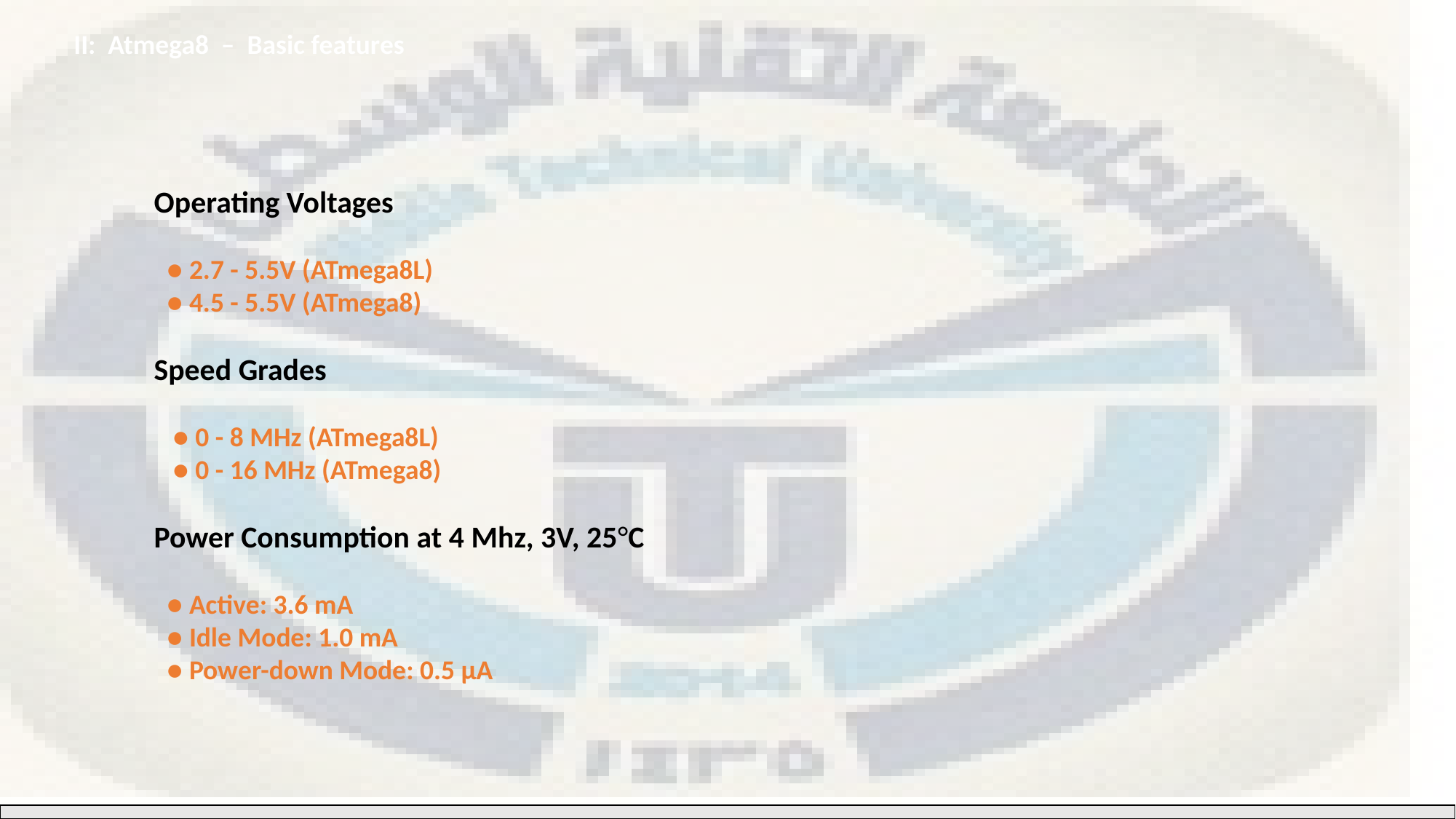

II:  Atmega8  –  Basic features
Operating Voltages

  ● 2.7 - 5.5V (ATmega8L)
  ● 4.5 - 5.5V (ATmega8)

Speed Grades

   ● 0 - 8 MHz (ATmega8L)
   ● 0 - 16 MHz (ATmega8)

Power Consumption at 4 Mhz, 3V, 25°C

  ● Active: 3.6 mA
  ● Idle Mode: 1.0 mA
  ● Power-down Mode: 0.5 μA